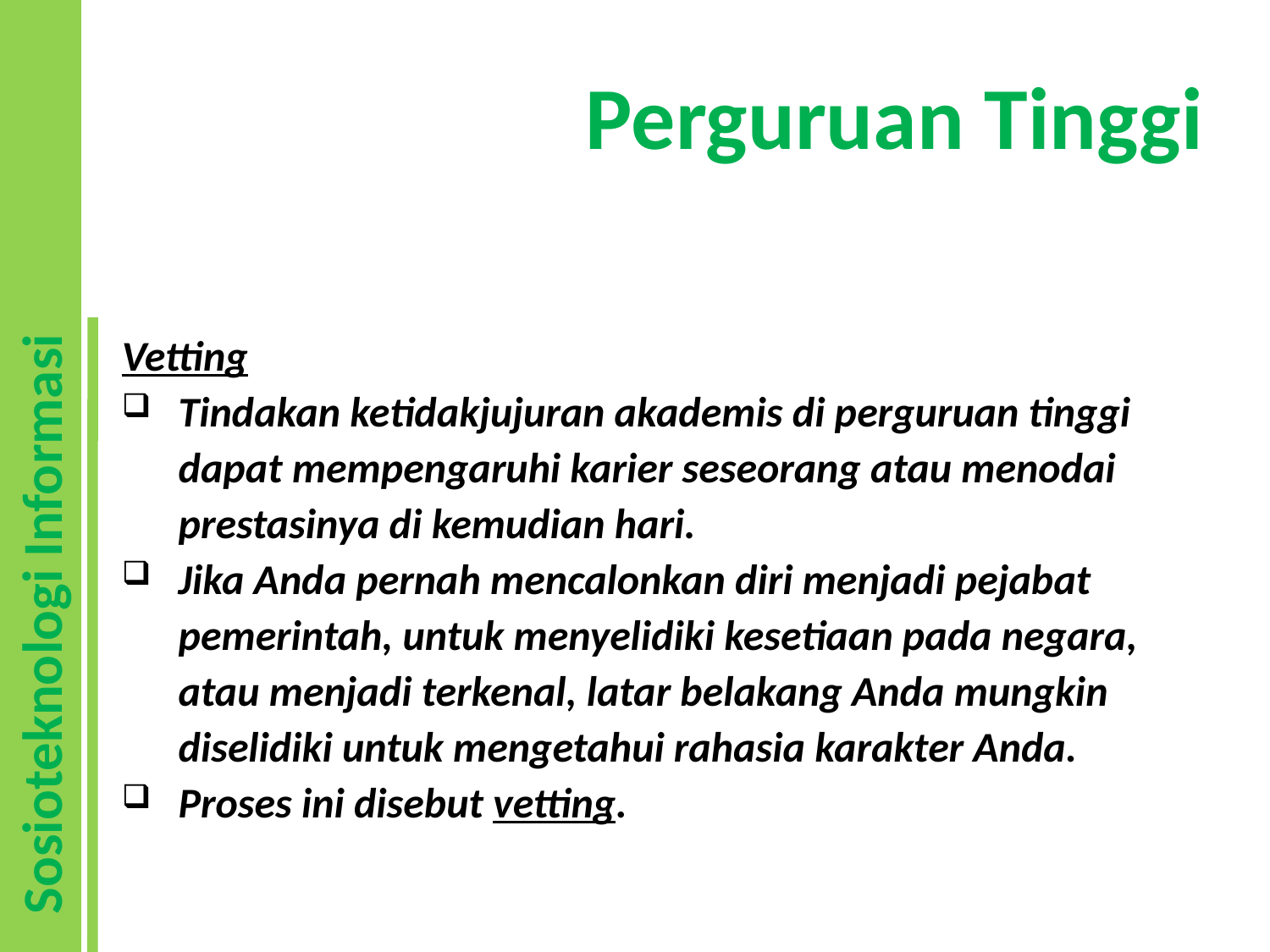

# Perguruan Tinggi
Vetting
Tindakan ketidakjujuran akademis di perguruan tinggi dapat mempengaruhi karier seseorang atau menodai prestasinya di kemudian hari.
Jika Anda pernah mencalonkan diri menjadi pejabat pemerintah, untuk menyelidiki kesetiaan pada negara, atau menjadi terkenal, latar belakang Anda mungkin diselidiki untuk mengetahui rahasia karakter Anda.
Proses ini disebut vetting.